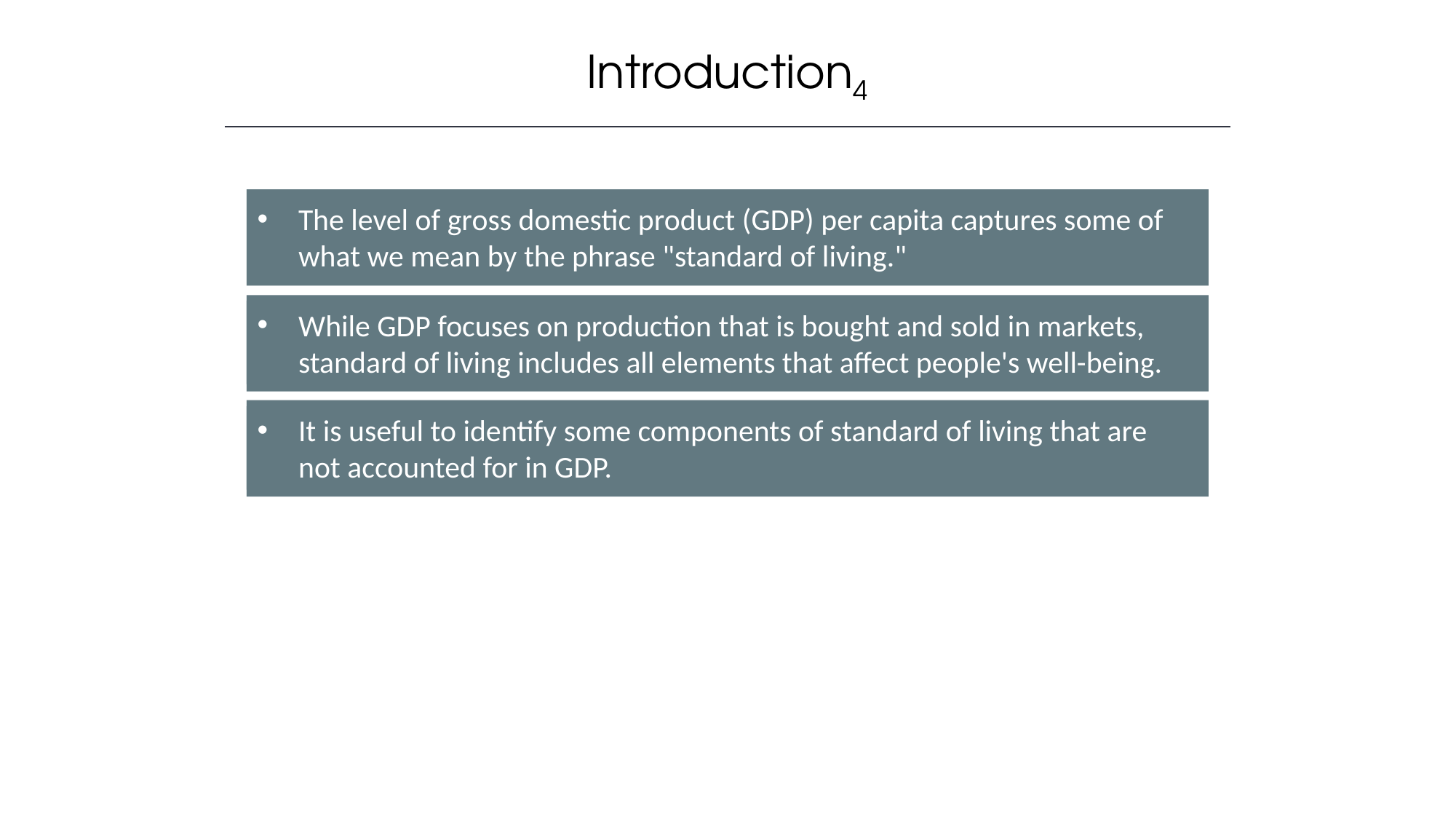

Introduction4

The level of gross domestic product (GDP) per capita captures some of what we mean by the phrase "standard of living."

While GDP focuses on production that is bought and sold in markets, standard of living includes all elements that affect people's well-being.

It is useful to identify some components of standard of living that are not accounted for in GDP.